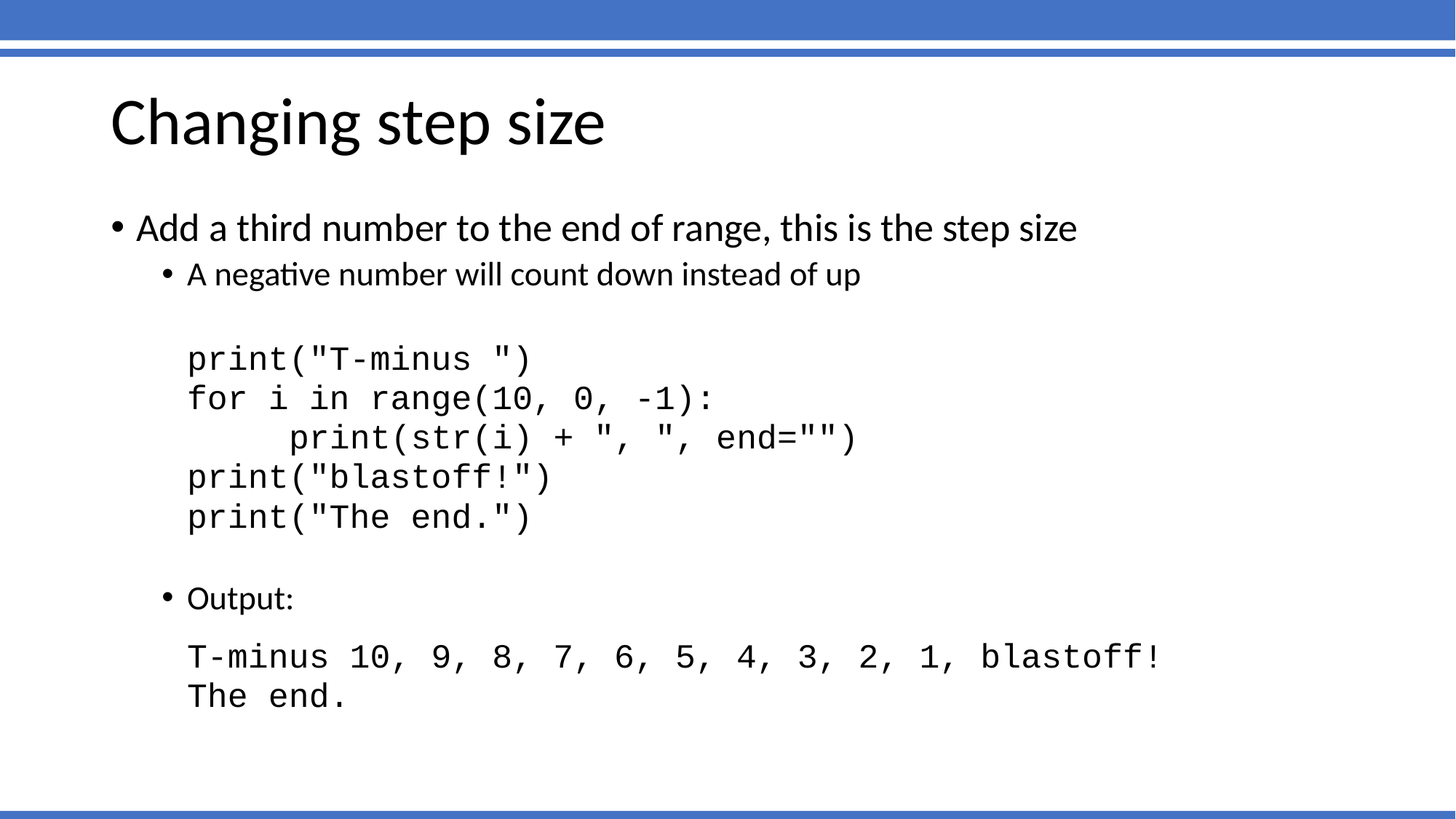

Changing step size
Add a third number to the end of range, this is the step size
A negative number will count down instead of up

	print("T-minus ")
	for i in range(10, 0, -1):
	     print(str(i) + ", ", end="")
	print("blastoff!")
	print("The end.")

Output:

	T-minus 10, 9, 8, 7, 6, 5, 4, 3, 2, 1, blastoff!
	The end.